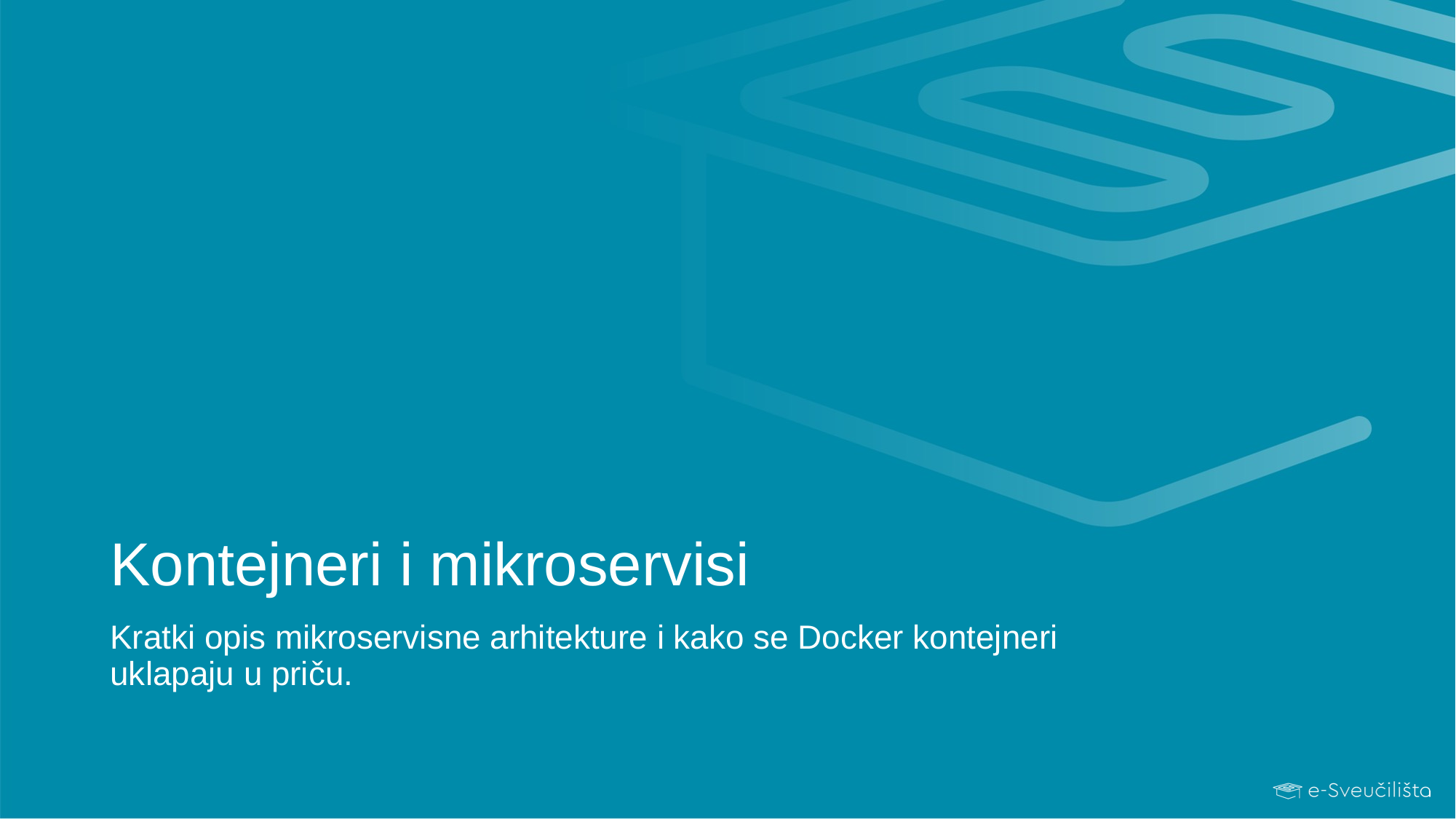

# Kontejneri i mikroservisi
Kratki opis mikroservisne arhitekture i kako se Docker kontejneri uklapaju u priču.